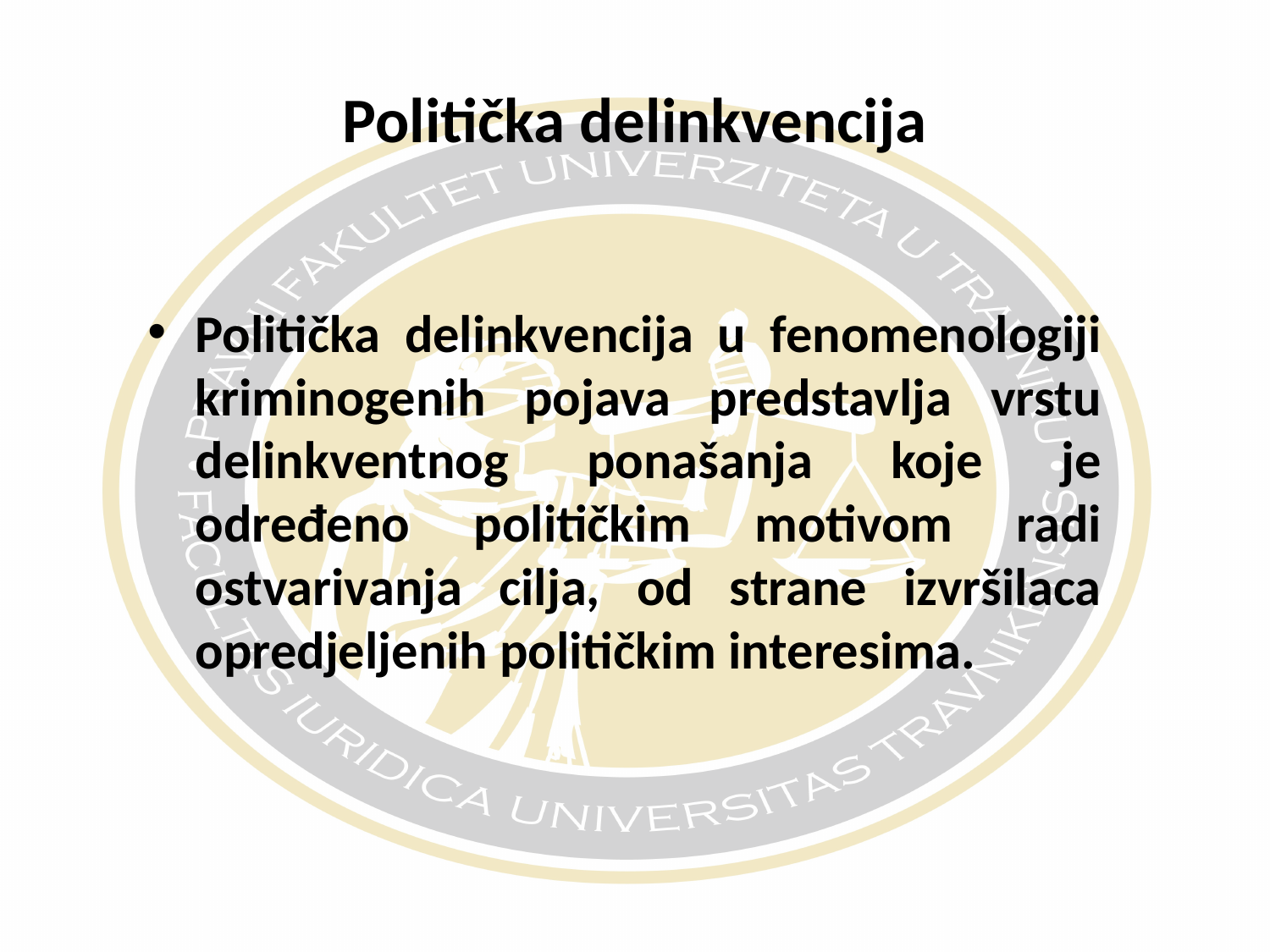

# Politička delinkvencija
Politička delinkvencija u fenomenologiji kriminogenih pojava predstavlja vrstu delinkventnog ponašanja koje je određeno političkim motivom radi ostvarivanja cilja, od strane izvršilaca opredjeljenih političkim interesima.